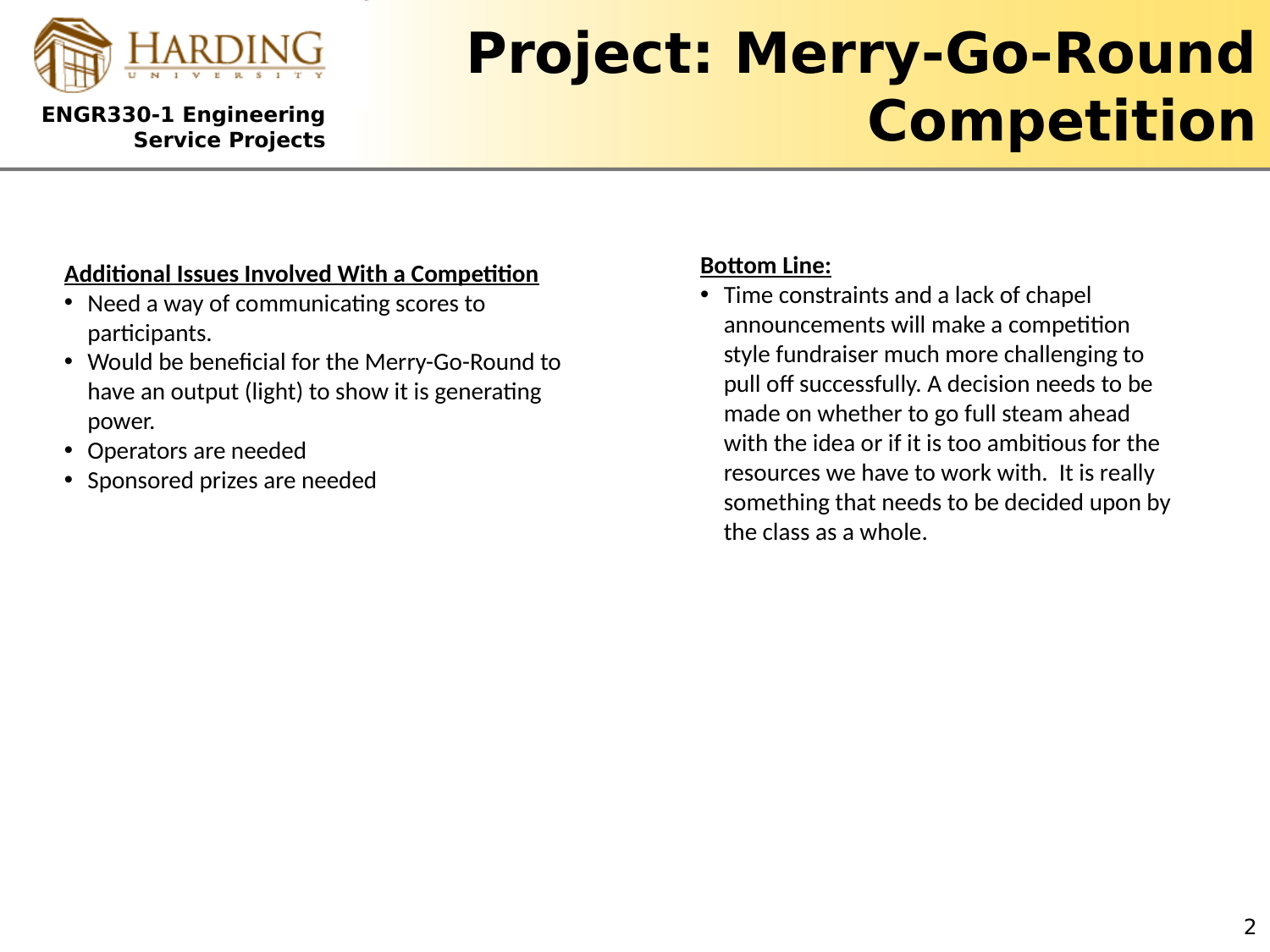

# Project: Merry-Go-Round Competition

Additional Issues Involved With a Competition
Need a way of communicating scores to participants.
Would be beneficial for the Merry-Go-Round to have an output (light) to show it is generating power.
Operators are needed
Sponsored prizes are needed

Bottom Line:
Time constraints and a lack of chapel announcements will make a competition style fundraiser much more challenging to pull off successfully. A decision needs to be made on whether to go full steam ahead with the idea or if it is too ambitious for the resources we have to work with.  It is really something that needs to be decided upon by the class as a whole.

2